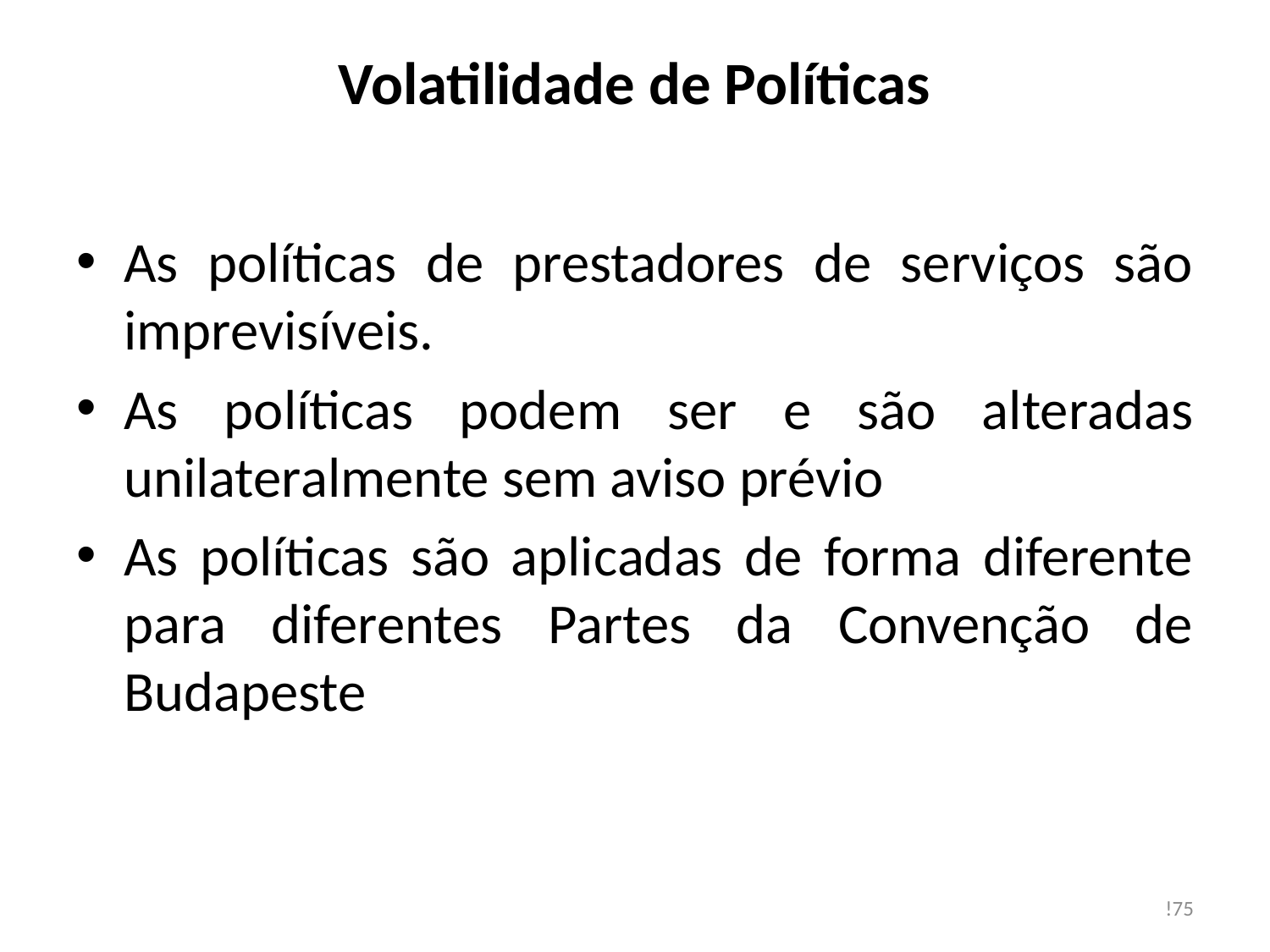

# Volatilidade de Políticas
As políticas de prestadores de serviços são imprevisíveis.
As políticas podem ser e são alteradas unilateralmente sem aviso prévio
As políticas são aplicadas de forma diferente para diferentes Partes da Convenção de Budapeste

!75